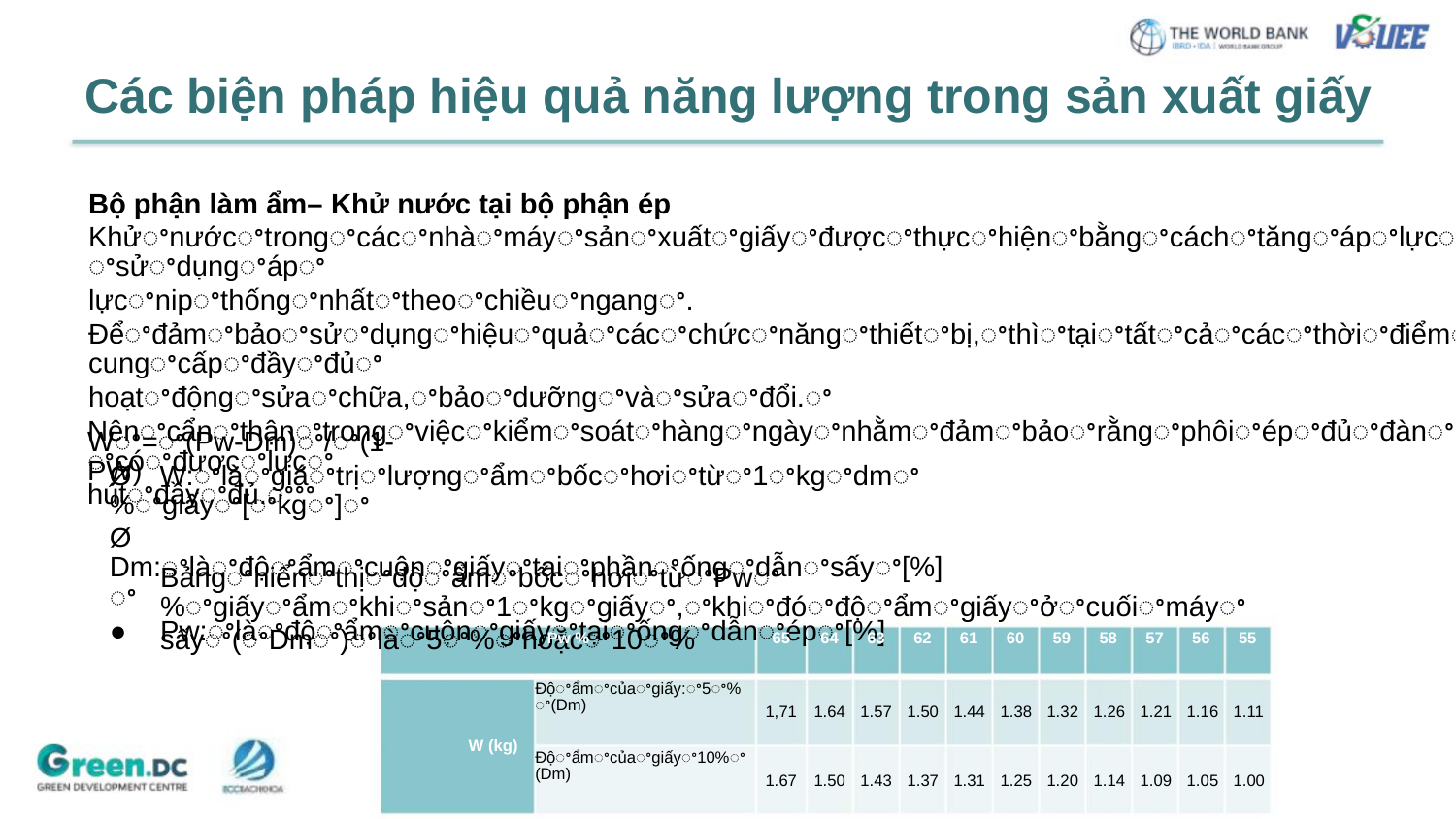

Các biện pháp hiệu quả năng lượng trong sản xuất giấy
Bộ phận làm ẩm– Khử nước tại bộ phận ép
Khửꢀnướcꢀtrongꢀcácꢀnhàꢀmáyꢀsảnꢀxuấtꢀgiấyꢀđượcꢀthựcꢀhiệnꢀbằngꢀcáchꢀtăngꢀápꢀlựcꢀnipꢀvàꢀsửꢀdụngꢀápꢀ
lựcꢀnipꢀthốngꢀnhấtꢀtheoꢀchiềuꢀngangꢀ.
Đểꢀđảmꢀbảoꢀsửꢀdụngꢀhiệuꢀquảꢀcácꢀchứcꢀnăngꢀthiếtꢀbị,ꢀthìꢀtạiꢀtấtꢀcảꢀcácꢀthờiꢀđiểmꢀcầnꢀcungꢀcấpꢀđầyꢀđủꢀ
hoạtꢀđộngꢀsửaꢀchữa,ꢀbảoꢀdưỡngꢀvàꢀsửaꢀđổi.ꢀ
Nênꢀcẩnꢀthậnꢀtrongꢀviệcꢀkiểmꢀsoátꢀhàngꢀngàyꢀnhằmꢀđảmꢀbảoꢀrằngꢀphôiꢀépꢀđủꢀđànꢀhồiꢀđểꢀcóꢀđượcꢀlựcꢀ
hútꢀđầyꢀđủ.ꢀꢀꢀ
Wꢀ=ꢀ(Pw-Dm)ꢀ/ꢀ(1-PW)
Ø W:ꢀlàꢀgiáꢀtrịꢀlượngꢀẩmꢀbốcꢀhơiꢀtừꢀ1ꢀkgꢀdmꢀ%ꢀgiấyꢀ[ꢀkgꢀ]ꢀ
Ø Dm:ꢀlàꢀđộꢀẩmꢀcuộnꢀgiấyꢀtạiꢀphầnꢀốngꢀdẫnꢀsấyꢀ[%]ꢀ
● Pw:ꢀlàꢀđộꢀẩmꢀcuộnꢀgiấyꢀtạiꢀốngꢀdẫnꢀépꢀ[%]
BảngꢀhiểnꢀthịꢀđộꢀẩmꢀbốcꢀhơiꢀtừꢀPwꢀ%ꢀgiấyꢀẩmꢀkhiꢀsảnꢀ1ꢀkgꢀgiấyꢀ,ꢀkhiꢀđóꢀđộꢀẩmꢀgiấyꢀởꢀcuốiꢀmáyꢀ
sấyꢀ(ꢀDmꢀ)ꢀlàꢀ5ꢀ%ꢀhoặcꢀ10ꢀ%
Pw %
65
64
63
62
61
60
59
58
57
56
55
Độꢀẩmꢀcủaꢀgiấy:ꢀ5ꢀ%ꢀ(Dm)
1,71 1.64 1.57 1.50 1.44 1.38 1.32 1.26 1.21 1.16 1.11
1.67 1.50 1.43 1.37 1.31 1.25 1.20 1.14 1.09 1.05 1.00
W (kg)
Độꢀẩmꢀcủaꢀgiấyꢀ10%ꢀ(Dm)